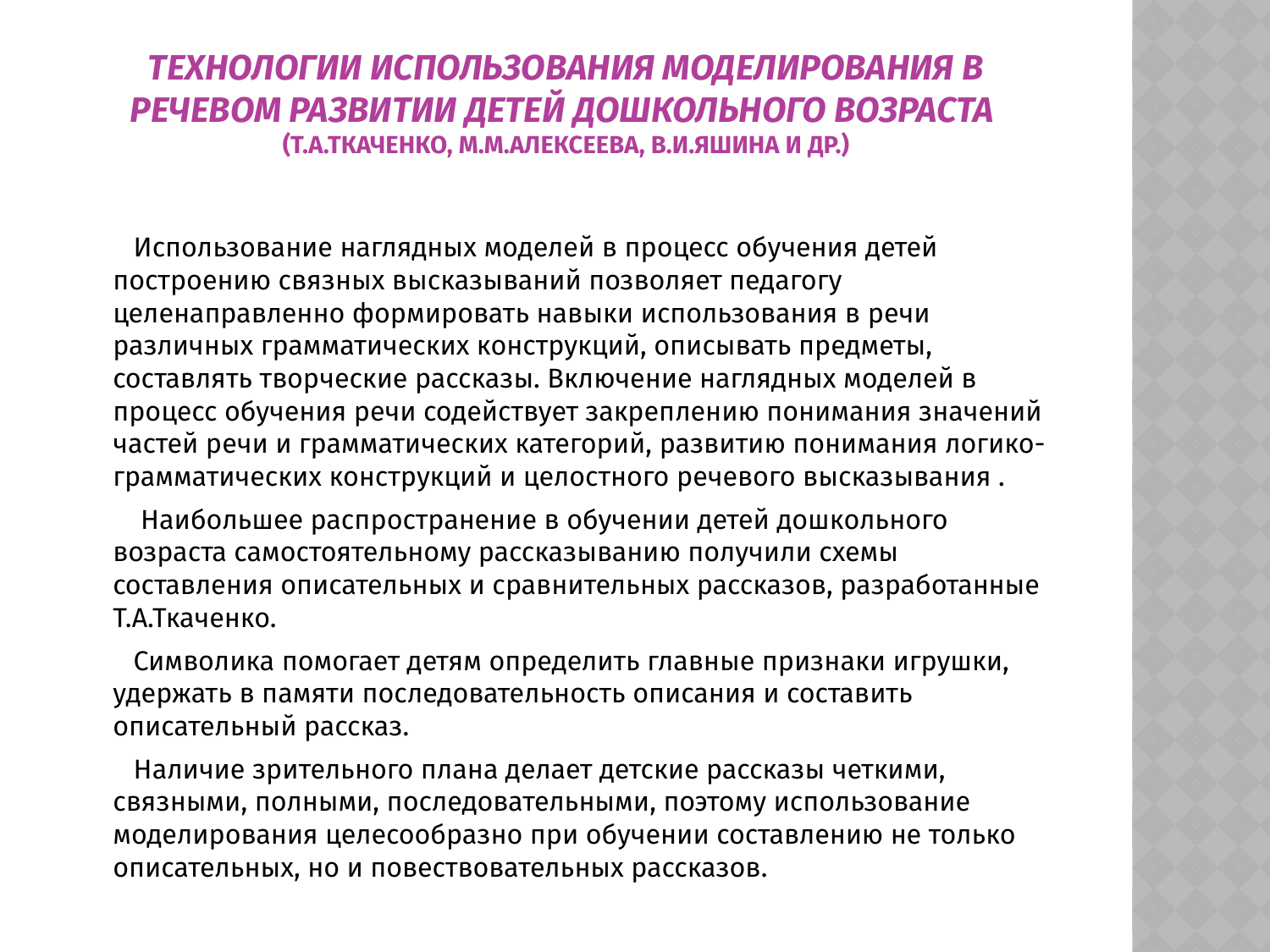

# Технологии использования моделирования в речевом развитии детей дошкольного возраста  (Т.А.Ткаченко, М.М.Алексеева, В.И.Яшина и др.)
        Использование наглядных моделей в процесс обучения детей построению связных высказываний позволяет педагогу целенаправленно формировать навыки использования в речи различных грамматических конструкций, описывать предметы, составлять творческие рассказы. Включение наглядных моделей в процесс обучения речи содействует закреплению понимания значений частей речи и грамматических категорий, развитию понимания логико-грамматических конструкций и целостного речевого высказывания .
         Наибольшее распространение в обучении детей дошкольного возраста самостоятельному рассказыванию получили схемы составления описательных и сравнительных рассказов, разработанные Т.А.Ткаченко.
        Символика помогает детям определить главные признаки игрушки, удержать в памяти последовательность описания и составить описательный рассказ.
        Наличие зрительного плана делает детские рассказы четкими, связными, полными, последовательными, поэтому использование моделирования целесообразно при обучении составлению не только описательных, но и повествовательных рассказов.